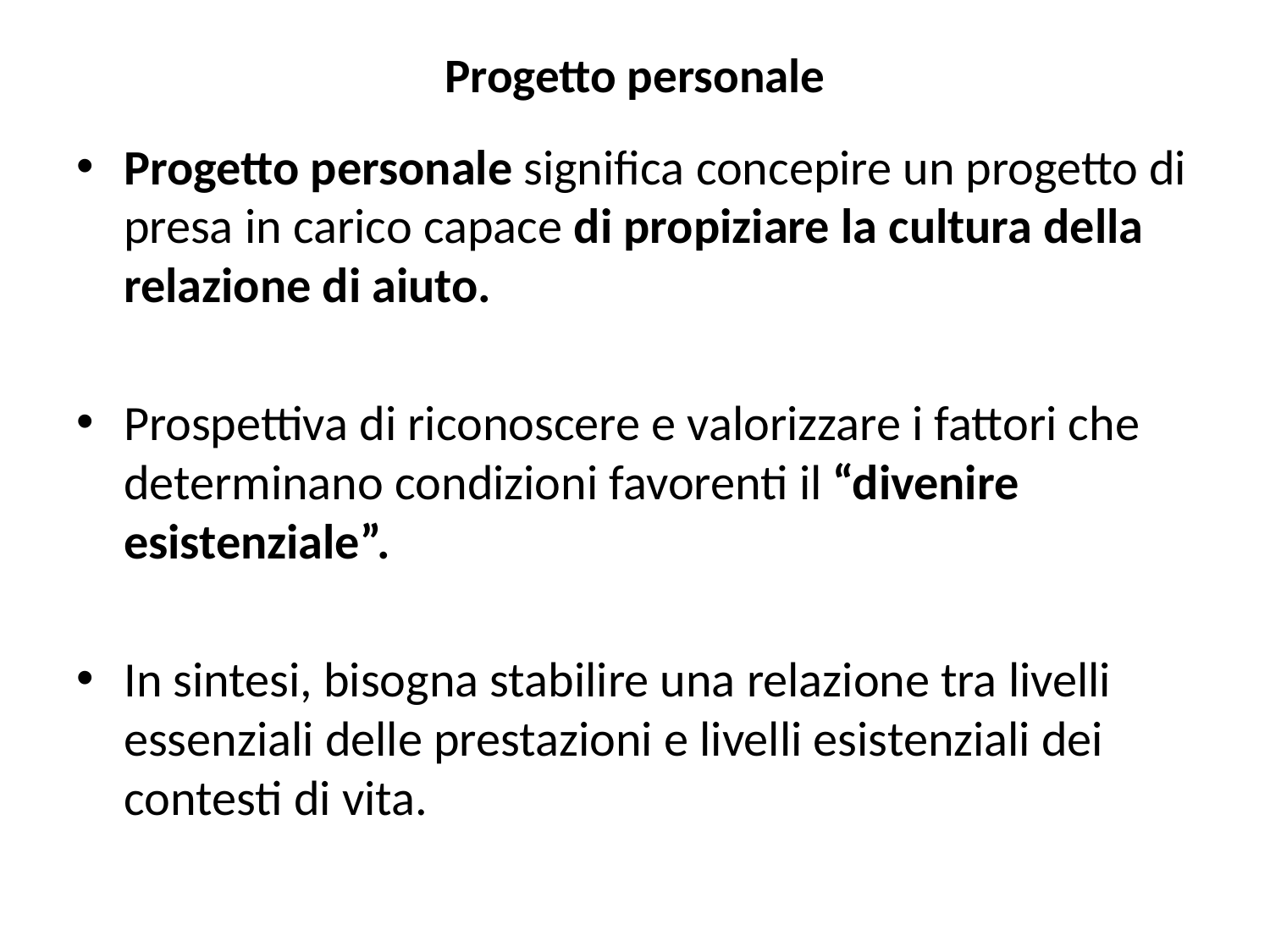

# Progetto personale
Progetto personale significa concepire un progetto di presa in carico capace di propiziare la cultura della relazione di aiuto.

Prospettiva di riconoscere e valorizzare i fattori che determinano condizioni favorenti il “divenire esistenziale”.

In sintesi, bisogna stabilire una relazione tra livelli essenziali delle prestazioni e livelli esistenziali dei contesti di vita.